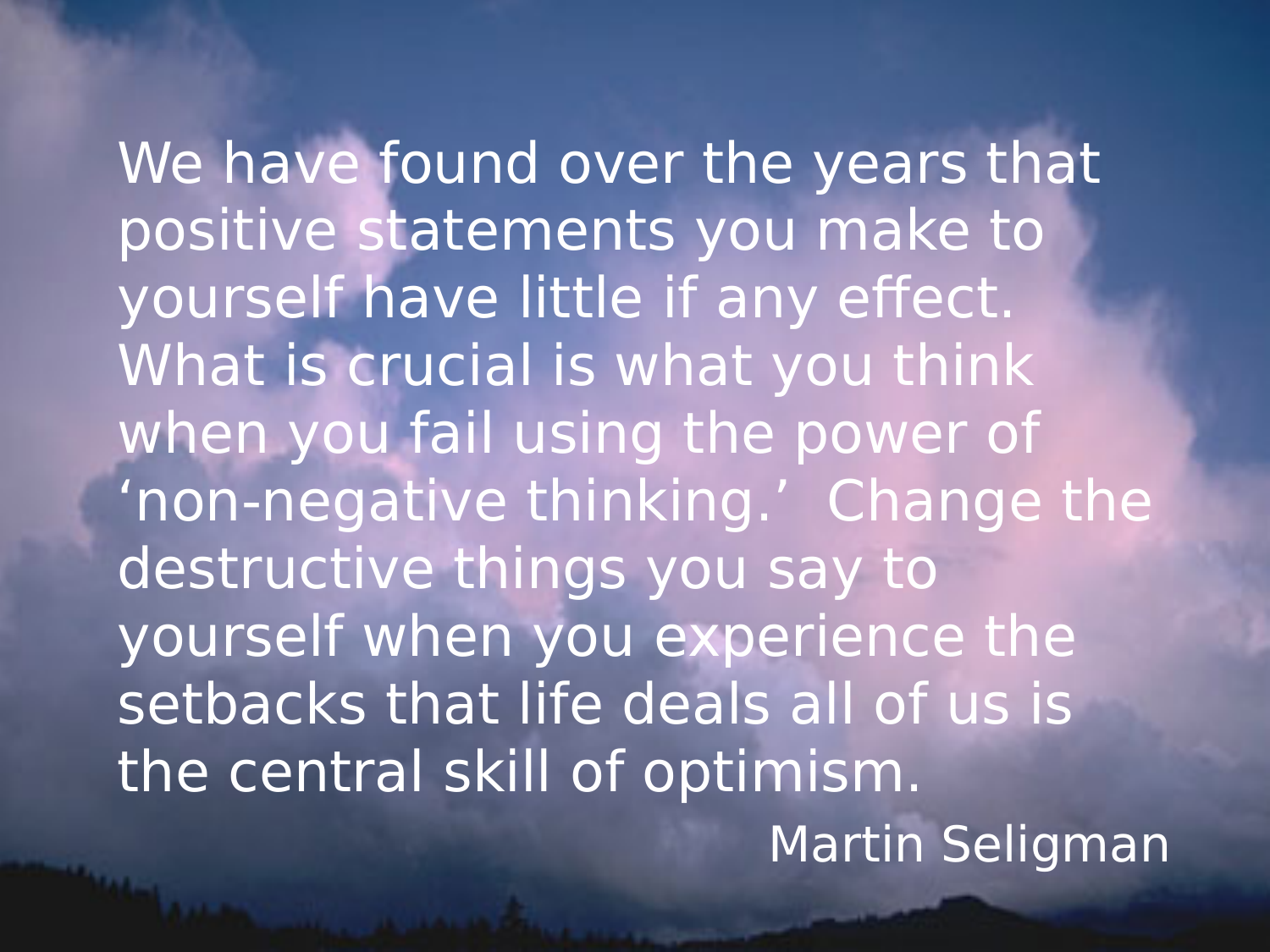

We have found over the years that positive statements you make to yourself have little if any effect.  What is crucial is what you think when you fail using the power of ‘non-negative thinking.’  Change the destructive things you say to yourself when you experience the setbacks that life deals all of us is the central skill of optimism.
Martin Seligman